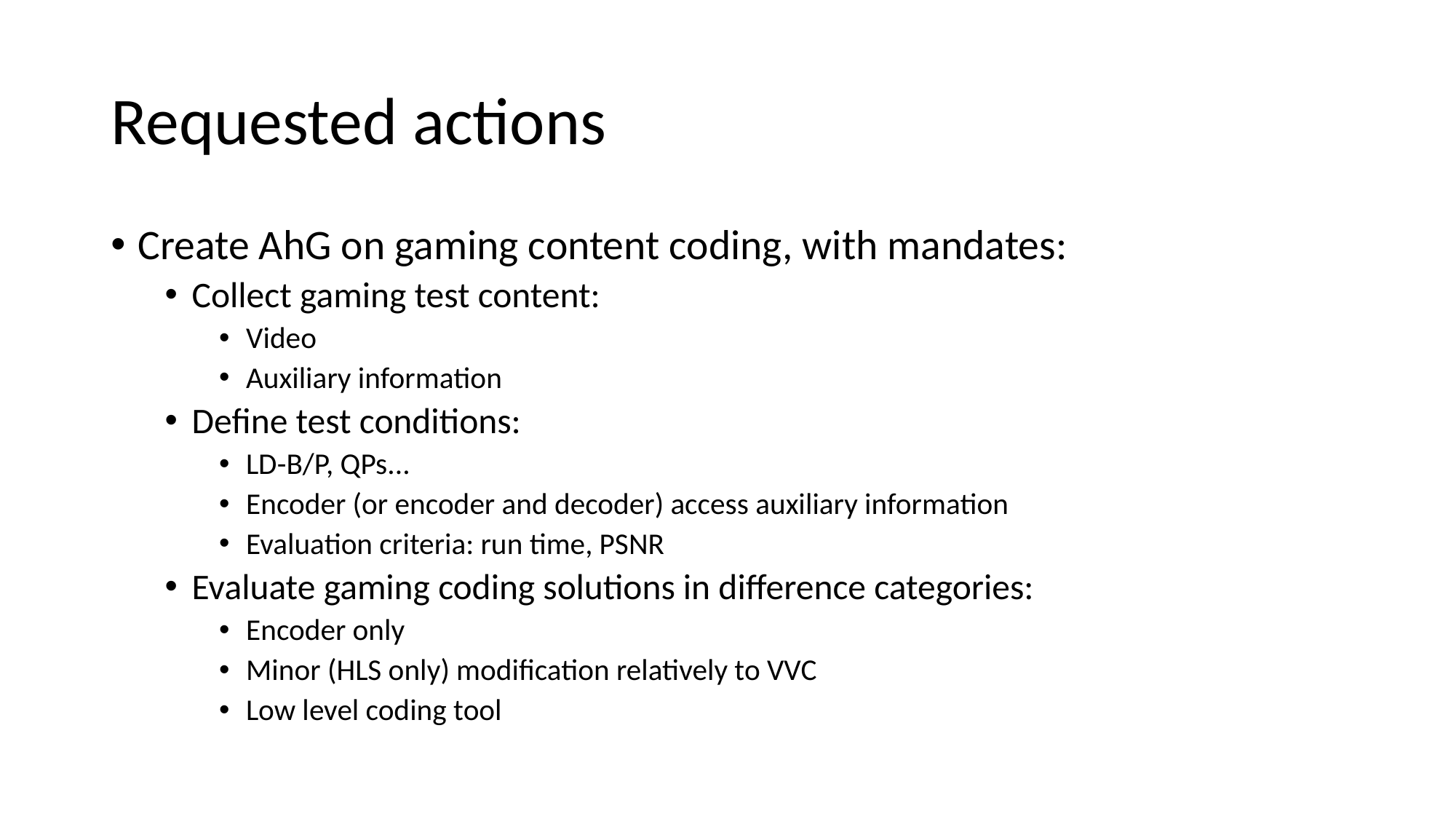

# Requested actions
Create AhG on gaming content coding, with mandates:
Collect gaming test content:
Video
Auxiliary information
Define test conditions:
LD-B/P, QPs...
Encoder (or encoder and decoder) access auxiliary information
Evaluation criteria: run time, PSNR
Evaluate gaming coding solutions in difference categories:
Encoder only
Minor (HLS only) modification relatively to VVC
Low level coding tool